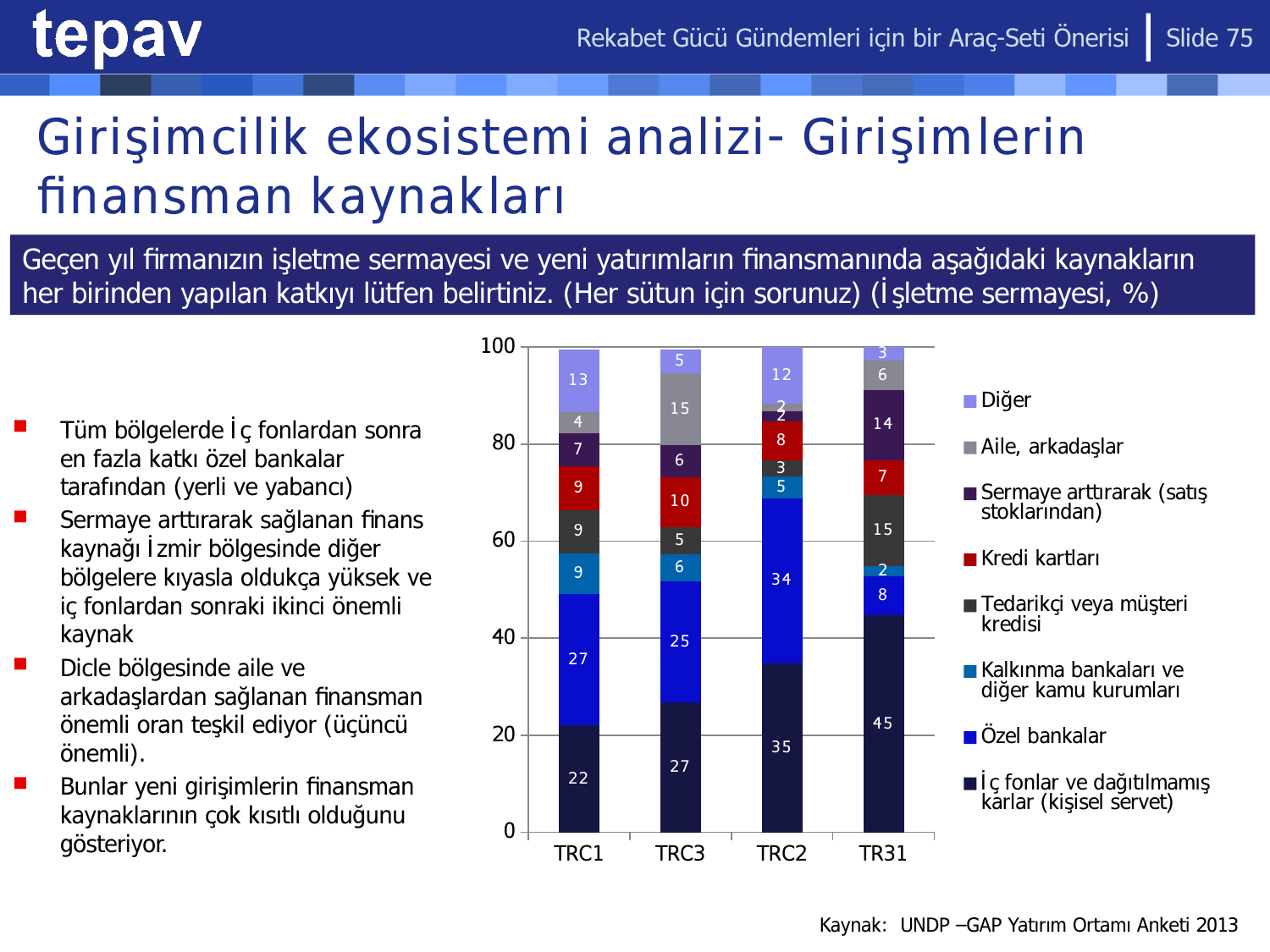

Rekabet Gücü Gündemleri için bir Araç-Seti Önerisi
Slide 75
# Girişimcilik ekosistemi analizi- Girişimlerin finansman kaynakları

Geçen yıl firmanızın işletme sermayesi ve yeni yatırımların finansmanında aşağıdaki kaynakların her birinden yapılan katkıyı lütfen belirtiniz. (Her sütun için sorunuz) (İşletme sermayesi, %)

### Chart

| Category | İç fonlar ve dağıtılmamış karlar (kişisel servet) | Özel bankalar | Kalkınma bankaları ve diğer kamu kurumları   | Tedarikçi veya müşteri kredisi  | Kredi kartları | Sermaye arttırarak (satış stoklarından)  | Aile, arkadaşlar | Diğer |
|---|---|---|---|---|---|---|---|---|
| TRC1 | 22.02 | 27.0 | 8.51 | 8.870000000000003 | 9.02 | 6.75 | 4.34 | 13.0 |
| TRC3 | 26.72 | 25.0 | 5.609999999999998 | 5.48 | 10.4 | 6.49 | 14.82 | 5.0 |
| TRC2 | 34.83 | 34.0 | 4.54 | 3.19 | 8.02 | 2.11 | 1.57 | 12.0 |
| TR31 | 44.7 | 8.0 | 2.09 | 14.7 | 7.21 | 14.39 | 6.09 | 3.0 |
Tüm bölgelerde İç fonlardan sonra en fazla katkı özel bankalar tarafından (yerli ve yabancı)
Sermaye arttırarak sağlanan finans kaynağı İzmir bölgesinde diğer bölgelere kıyasla oldukça yüksek ve iç fonlardan sonraki ikinci önemli kaynak
Dicle bölgesinde aile ve arkadaşlardan sağlanan finansman önemli oran teşkil ediyor (üçüncü önemli).
Bunlar yeni girişimlerin finansman kaynaklarının çok kısıtlı olduğunu gösteriyor.
Kaynak:  UNDP –GAP Yatırım Ortamı Anketi 2013